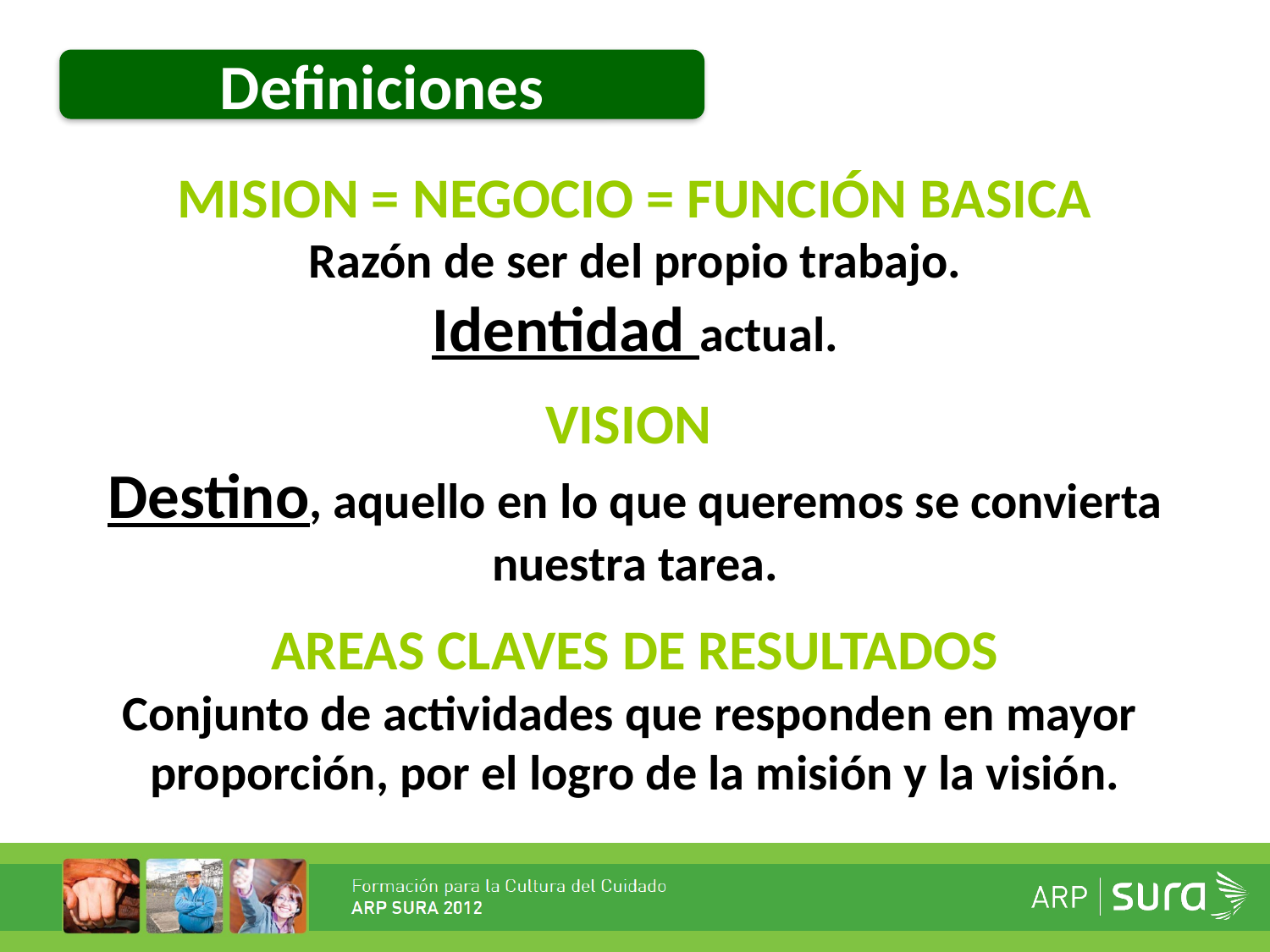

Definiciones
MISION = NEGOCIO = FUNCIÓN BASICA
Razón de ser del propio trabajo.
Identidad actual.

VISION
Destino, aquello en lo que queremos se convierta nuestra tarea.

AREAS CLAVES DE RESULTADOS
Conjunto de actividades que responden en mayor
proporción, por el logro de la misión y la visión.